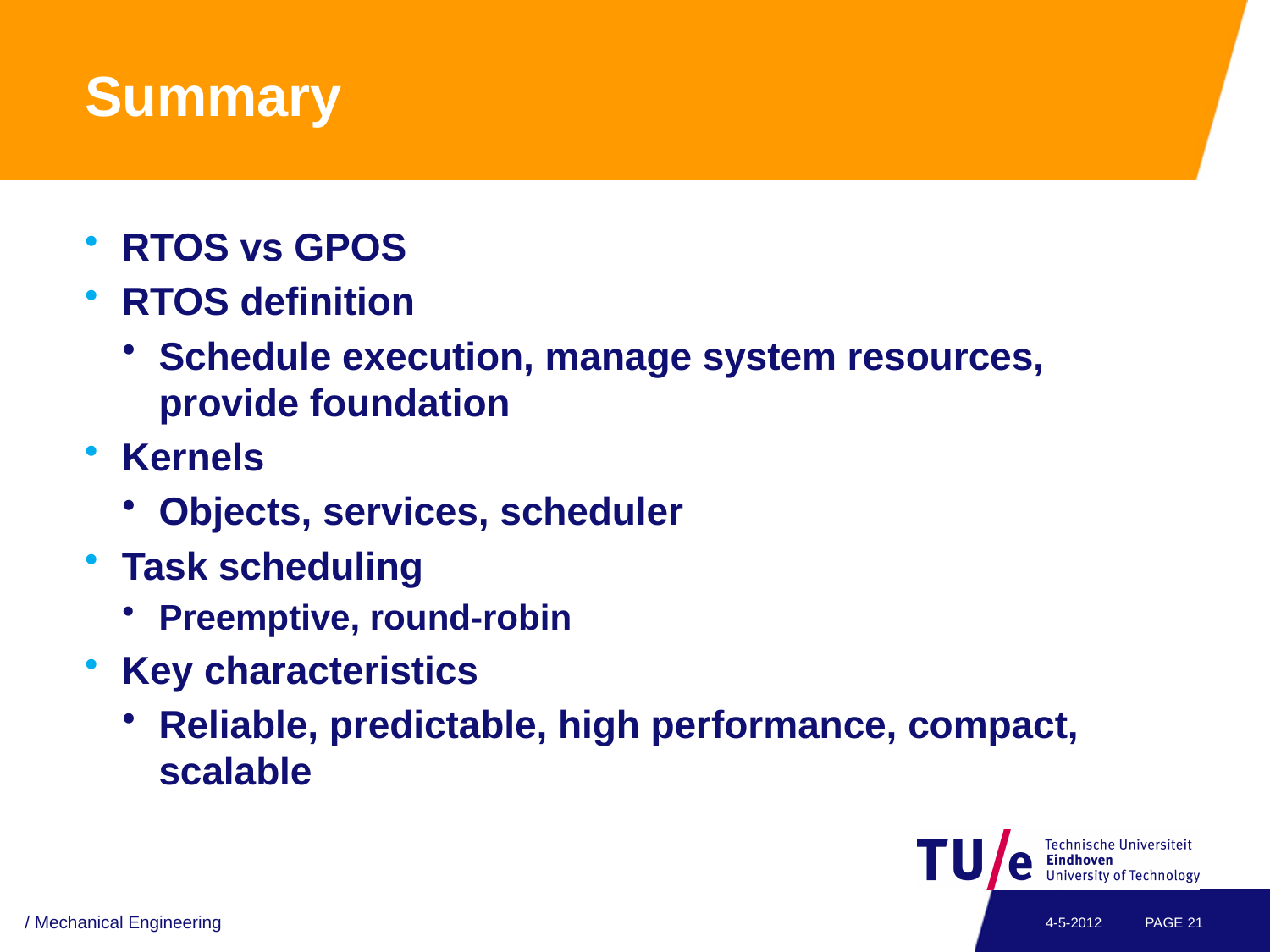

# Summary
RTOS vs GPOS
RTOS definition
Schedule execution, manage system resources, provide foundation
Kernels
Objects, services, scheduler
Task scheduling
Preemptive, round-robin
Key characteristics
Reliable, predictable, high performance, compact, scalable
/ Mechanical Engineering
4-5-2012
PAGE 21